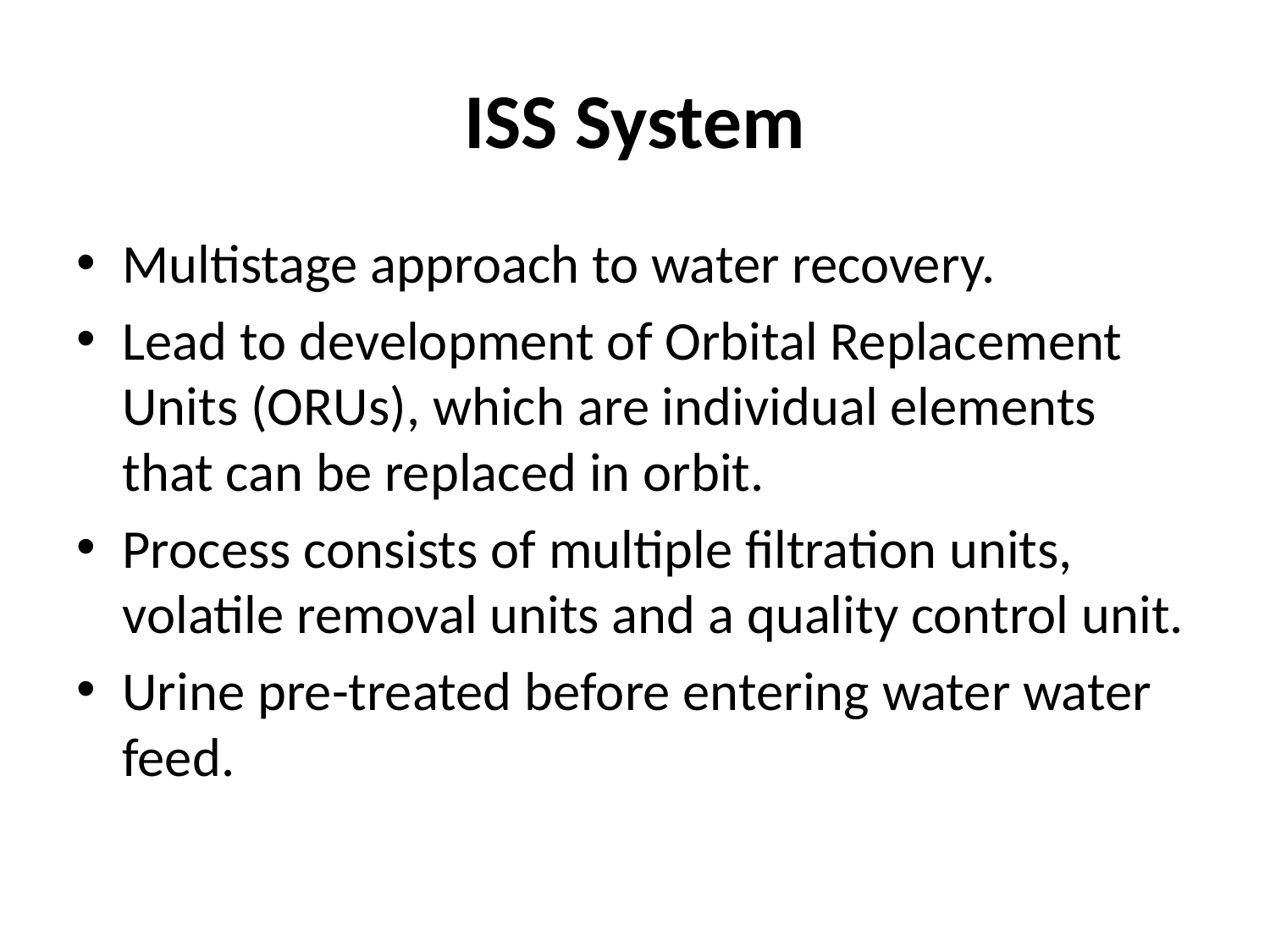

# ISS System
Multistage approach to water recovery.
Lead to development of Orbital Replacement Units (ORUs), which are individual elements that can be replaced in orbit.
Process consists of multiple filtration units, volatile removal units and a quality control unit.
Urine pre-treated before entering water water feed.